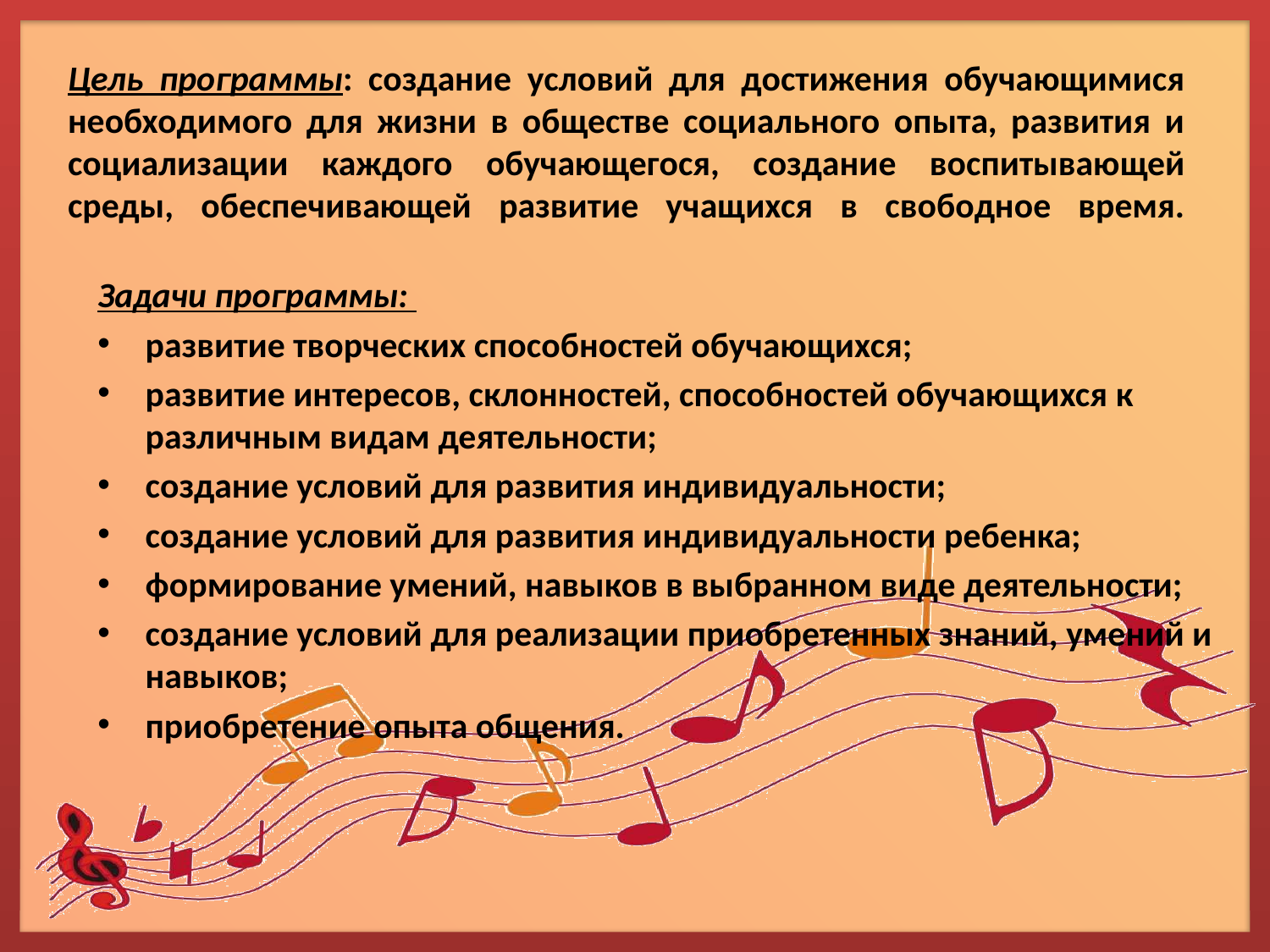

# Цель программы: создание условий для достижения обучающимися необходимого для жизни в обществе социального опыта, развития и социализации каждого обучающегося, создание воспитывающей среды, обеспечивающей развитие учащихся в свободное время.
Задачи программы:
развитие творческих способностей обучающихся;
развитие интересов, склонностей, способностей обучающихся к различным видам деятельности;
создание условий для развития индивидуальности;
создание условий для развития индивидуальности ребенка;
формирование умений, навыков в выбранном виде деятельности;
создание условий для реализации приобретенных знаний, умений и навыков;
приобретение опыта общения.